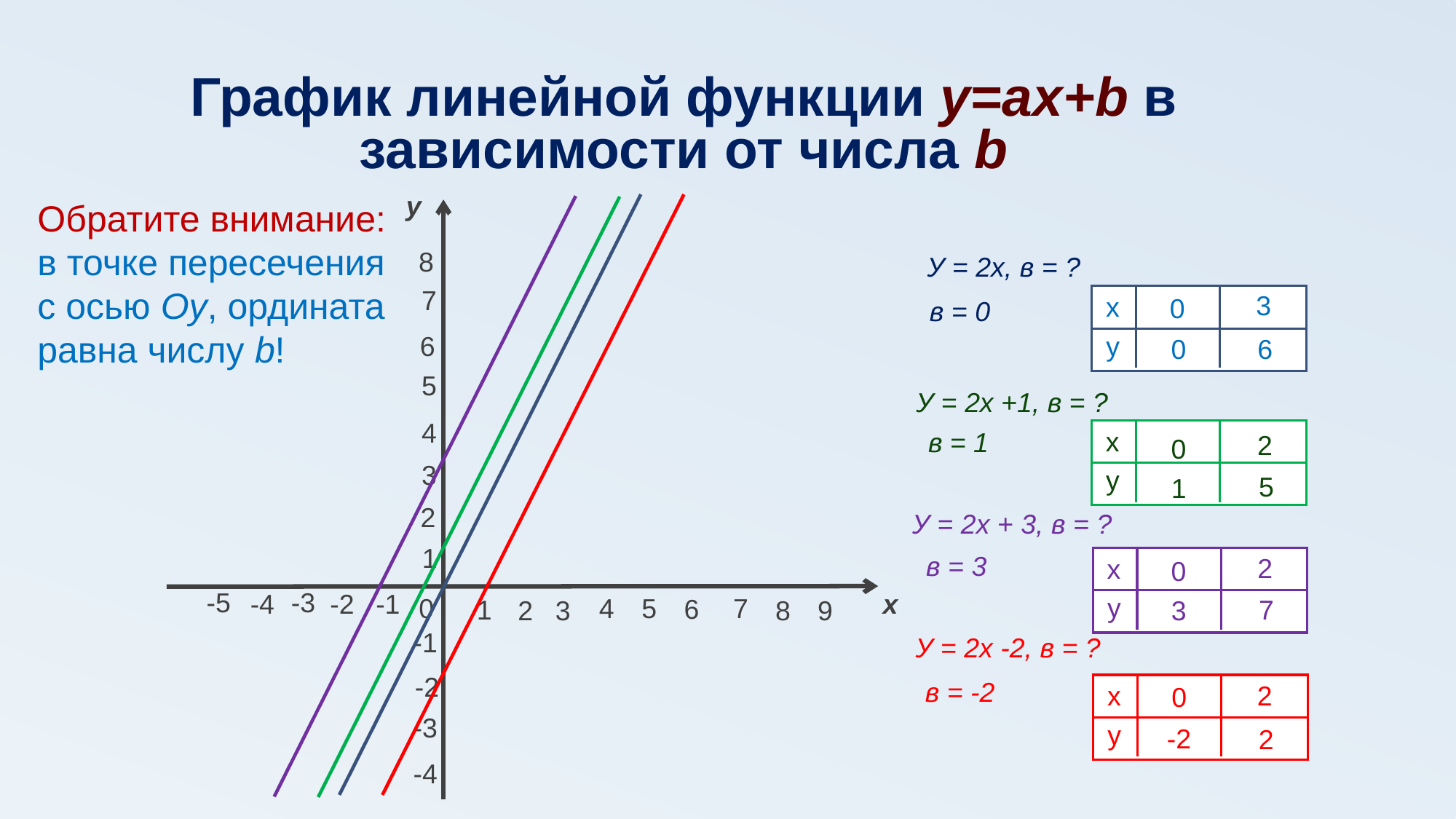

# График линейной функции у=ах+b в зависимости от числа b
у
х
0
8
7
6
5
4
3
2
1
-5
-3
-4
-2
-1
5
7
4
6
1
3
8
9
2
-1
-2
-3
-4
Обратите внимание:
в точке пересечения
с осью Оу, ордината
равна числу b!
У = 2х, в = ?
3
х

у
0
в = 0
0
6
У = 2х +1, в = ?
х

у
в = 1
2
0
5
1
У = 2х + 3, в = ?
в = 3
2
х

у
0
7
3
У = 2х -2, в = ?
в = -2
2
х

у
0
-2
2